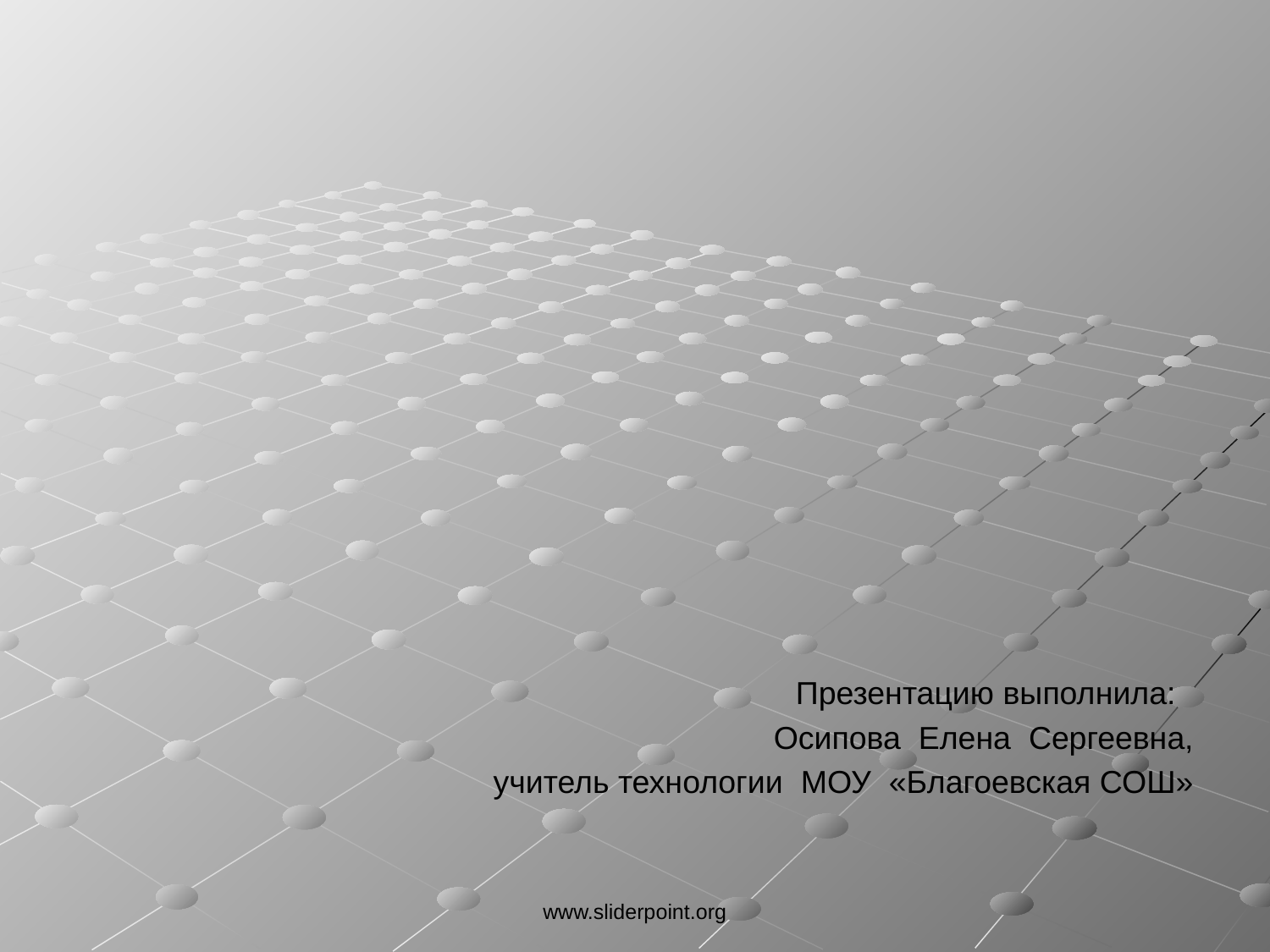

#

Презентацию выполнила:
Осипова  Елена  Сергеевна,
 учитель технологии  МОУ  «Благоевская СОШ»
www.sliderpoint.org